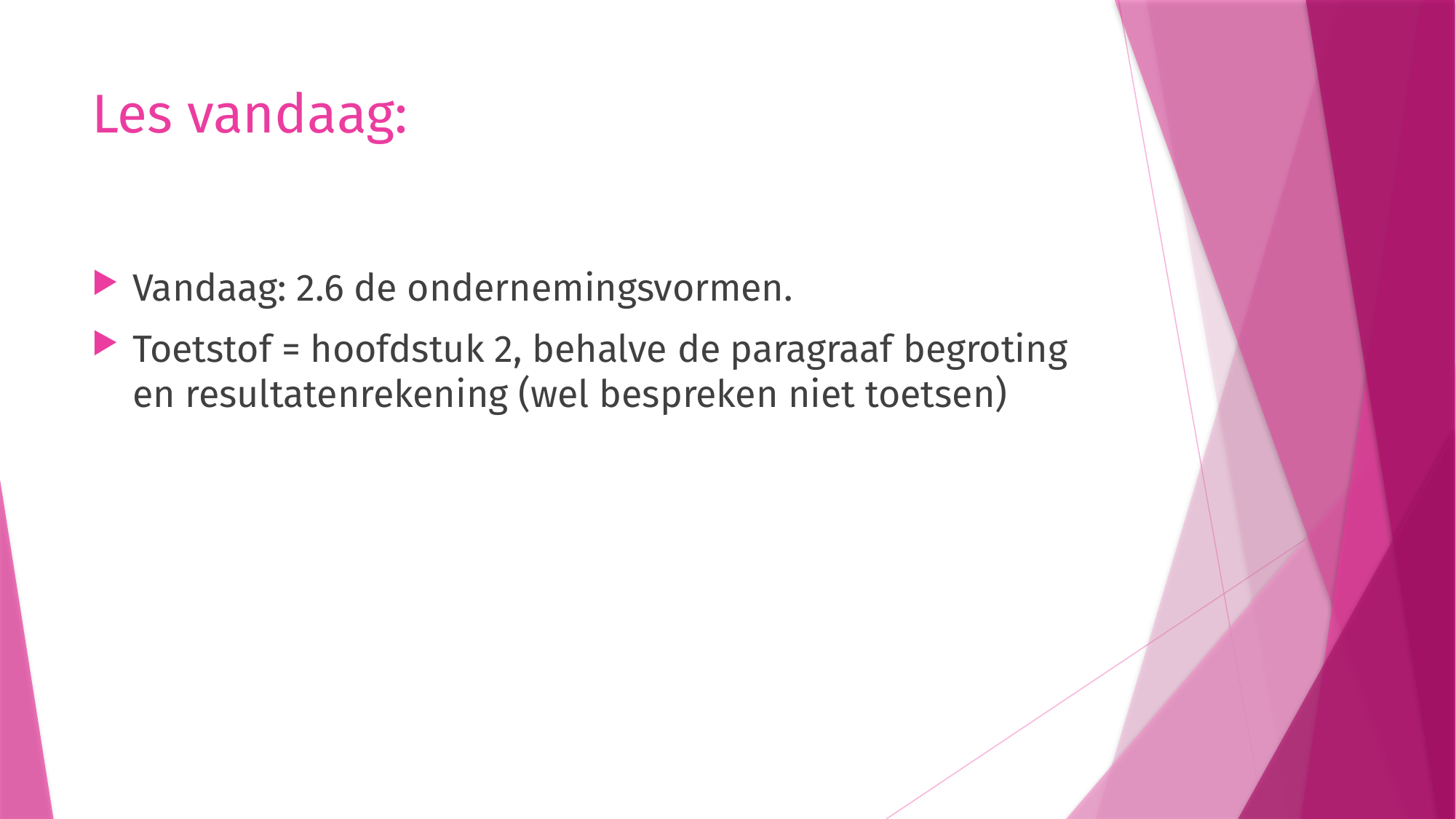

# Les vandaag:
Vandaag: 2.6 de ondernemingsvormen.
Toetstof = hoofdstuk 2, behalve de paragraaf begroting en resultatenrekening (wel bespreken niet toetsen)